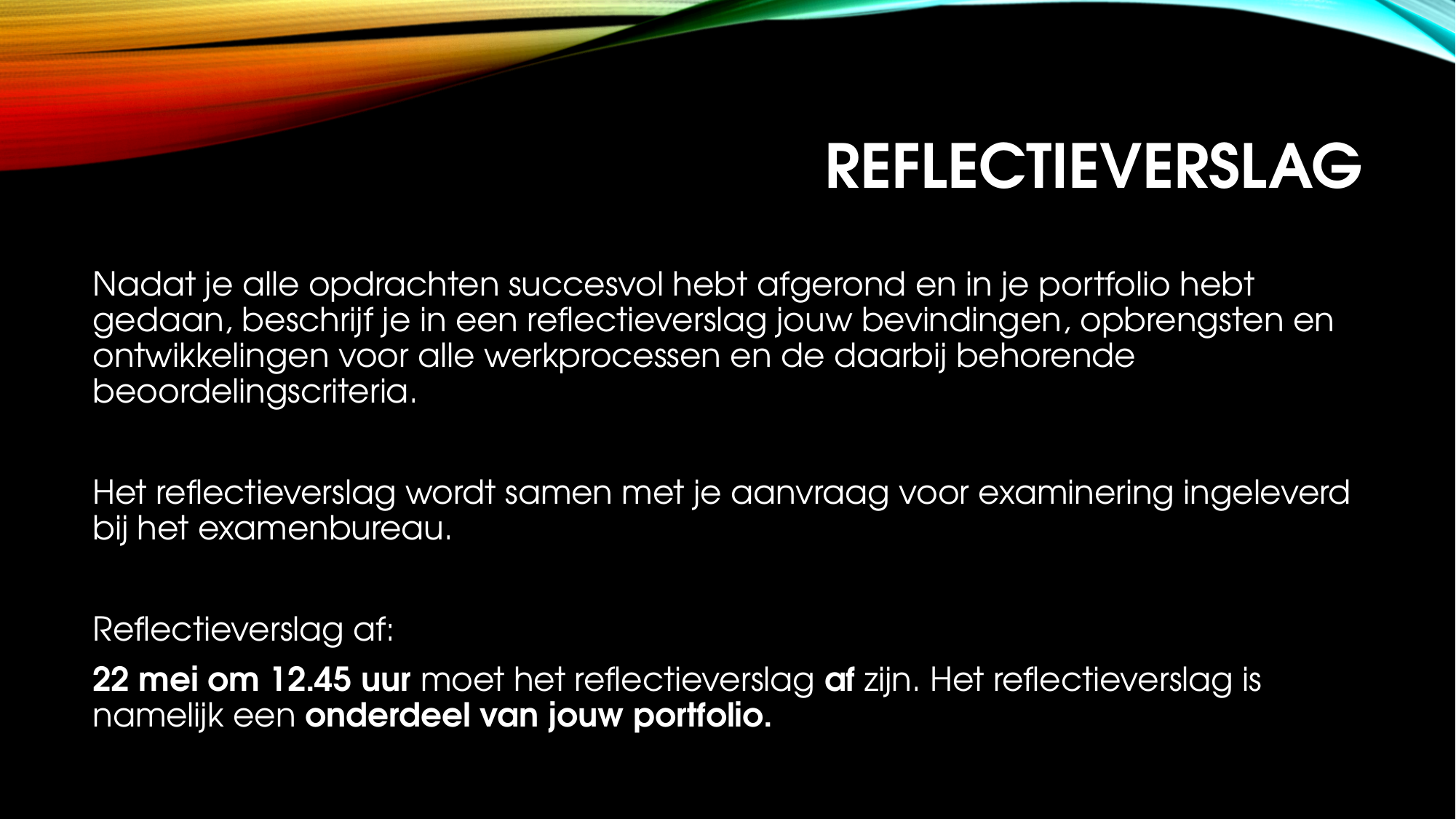

# Reflectieverslag
Nadat je alle opdrachten succesvol hebt afgerond en in je portfolio hebt gedaan, beschrijf je in een reflectieverslag jouw bevindingen, opbrengsten en ontwikkelingen voor alle werkprocessen en de daarbij behorende beoordelingscriteria.

Het reflectieverslag wordt samen met je aanvraag voor examinering ingeleverd bij het examenbureau.

Reflectieverslag af:
22 mei om 12.45 uur moet het reflectieverslag af zijn. Het reflectieverslag is namelijk een onderdeel van jouw portfolio.